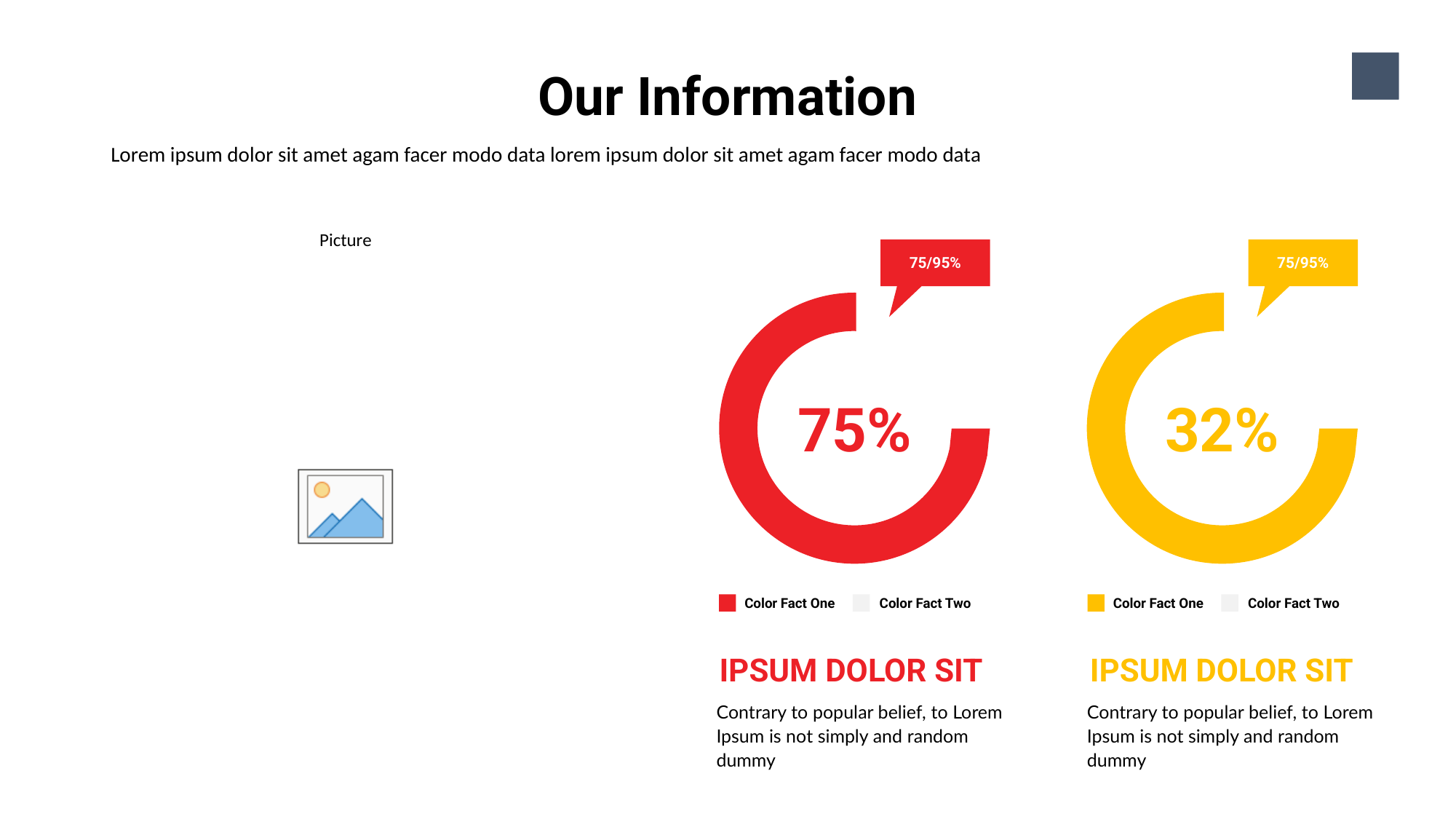

Our Information
17
Lorem ipsum dolor sit amet agam facer modo data lorem ipsum dolor sit amet agam facer modo data

75/95%

75%
Color Fact One
Color Fact Two

IPSUM DOLOR SIT
Contrary to popular belief, to Lorem Ipsum is not simply and random dummy

75/95%

32%
Color Fact One
Color Fact Two

IPSUM DOLOR SIT
Contrary to popular belief, to Lorem Ipsum is not simply and random dummy